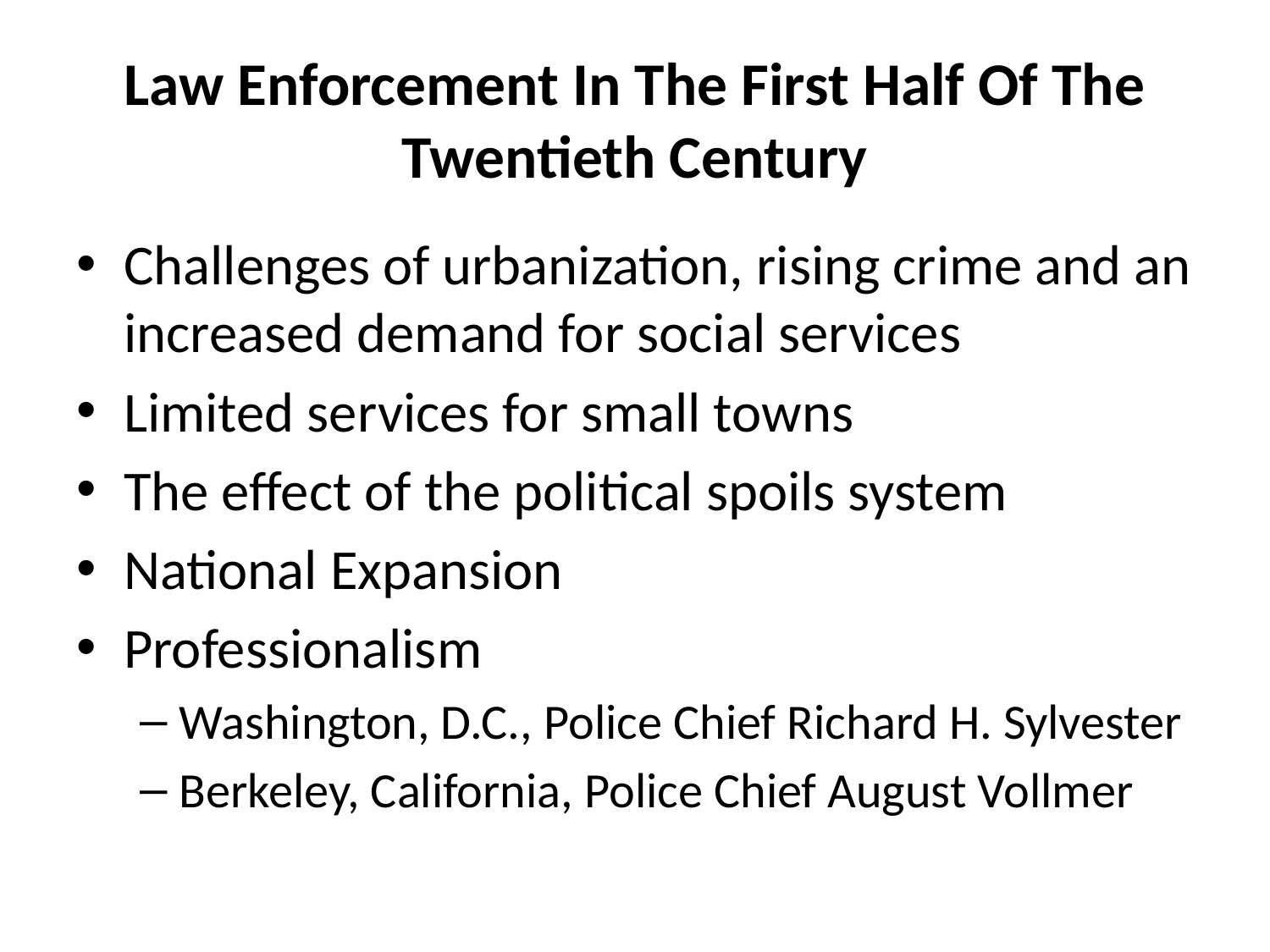

# Law Enforcement In The First Half Of The Twentieth Century
Challenges of urbanization, rising crime and an increased demand for social services
Limited services for small towns
The effect of the political spoils system
National Expansion
Professionalism
Washington, D.C., Police Chief Richard H. Sylvester
Berkeley, California, Police Chief August Vollmer